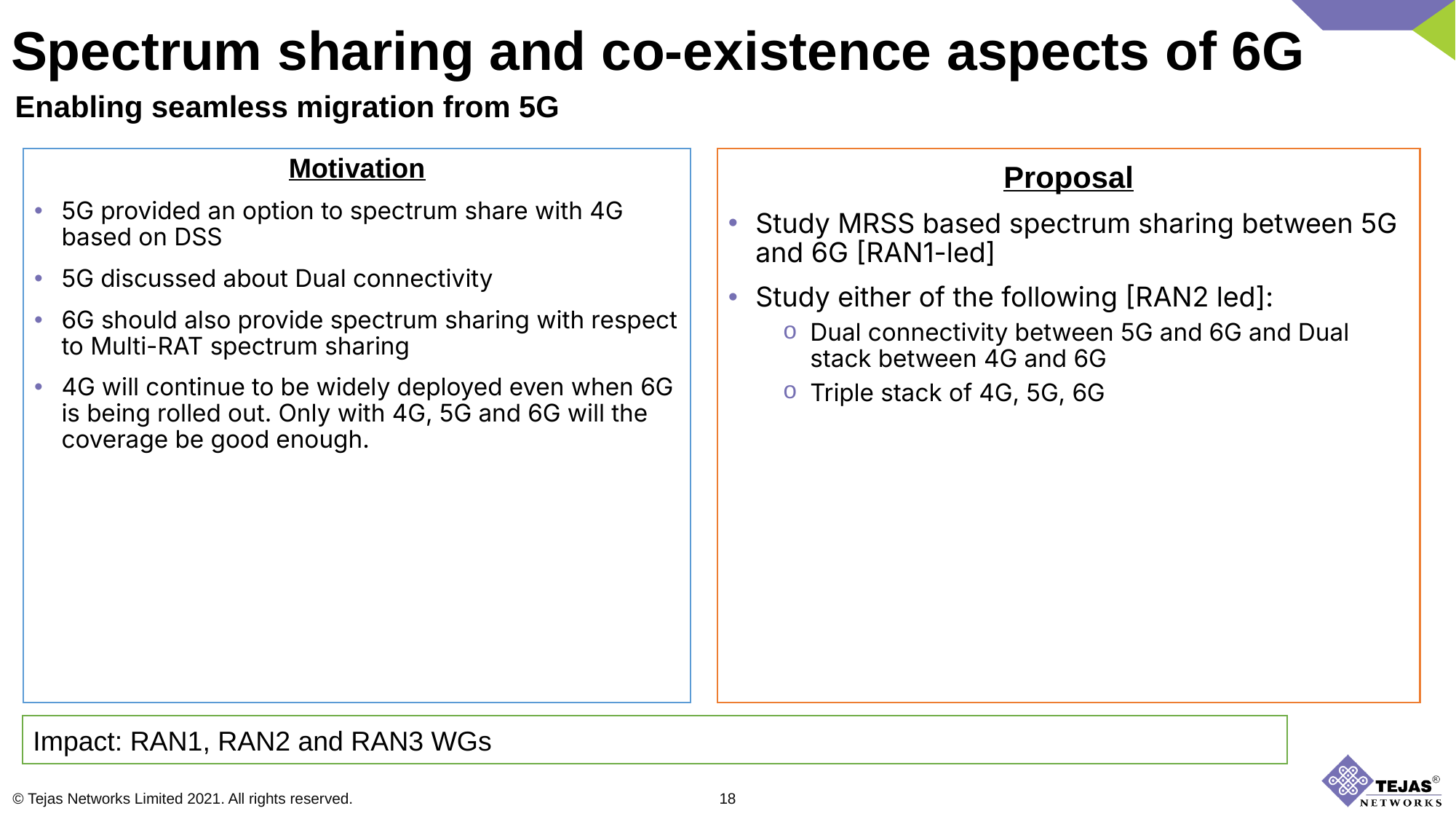

Spectrum sharing and co-existence aspects of 6G
Enabling seamless migration from 5G
Motivation
5G provided an option to spectrum share with 4G based on DSS
5G discussed about Dual connectivity
6G should also provide spectrum sharing with respect to Multi-RAT spectrum sharing
4G will continue to be widely deployed even when 6G is being rolled out. Only with 4G, 5G and 6G will the coverage be good enough.

Proposal
Study MRSS based spectrum sharing between 5G and 6G [RAN1-led]
Study either of the following [RAN2 led]:
Dual connectivity between 5G and 6G and Dual stack between 4G and 6G
Triple stack of 4G, 5G, 6G

Impact: RAN1, RAN2 and RAN3 WGs